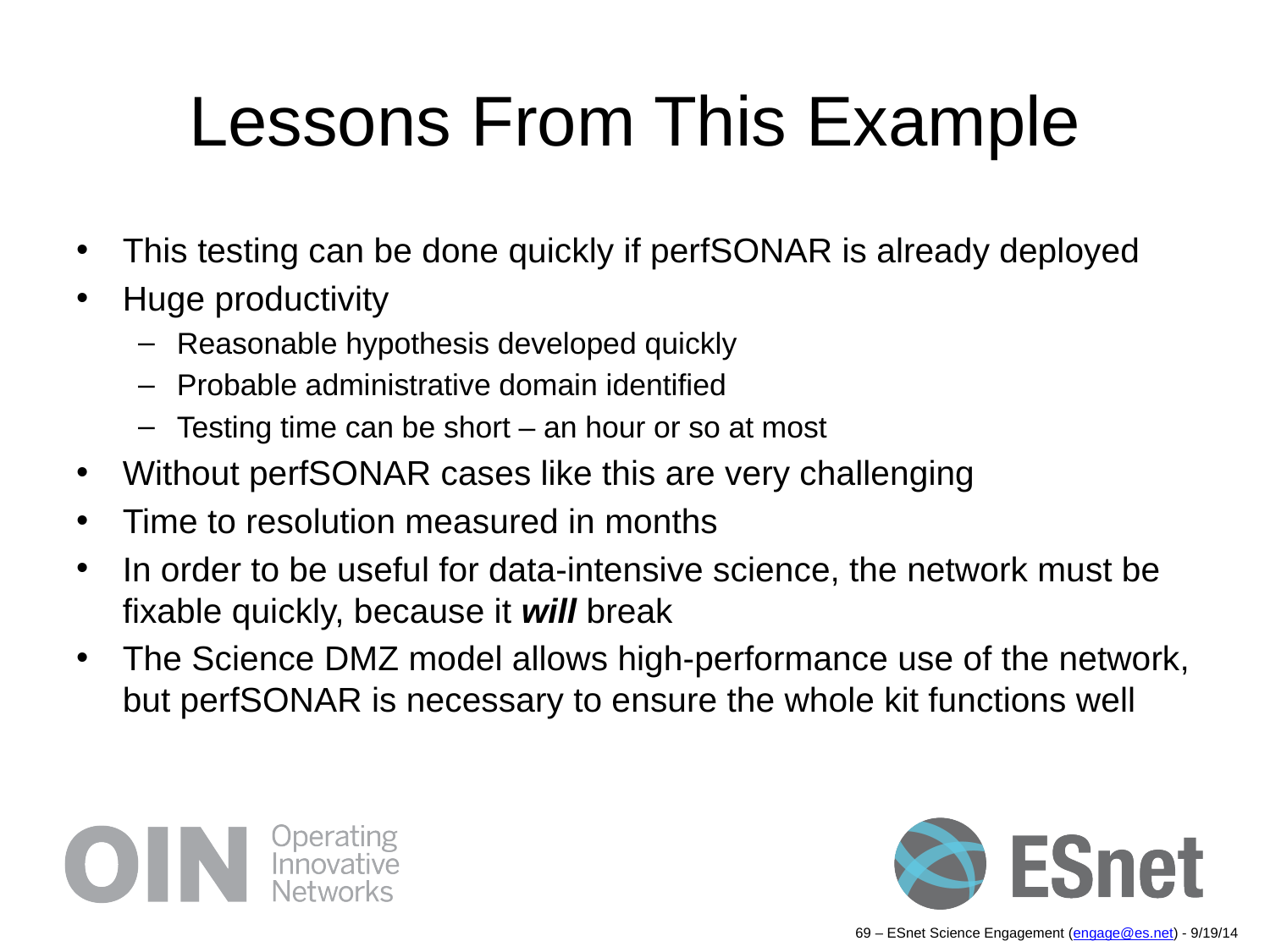

# Lessons From This Example
This testing can be done quickly if perfSONAR is already deployed
Huge productivity
Reasonable hypothesis developed quickly
Probable administrative domain identified
Testing time can be short – an hour or so at most
Without perfSONAR cases like this are very challenging
Time to resolution measured in months
In order to be useful for data-intensive science, the network must be fixable quickly, because it will break
The Science DMZ model allows high-performance use of the network, but perfSONAR is necessary to ensure the whole kit functions well
69 – ESnet Science Engagement (engage@es.net) - 9/19/14